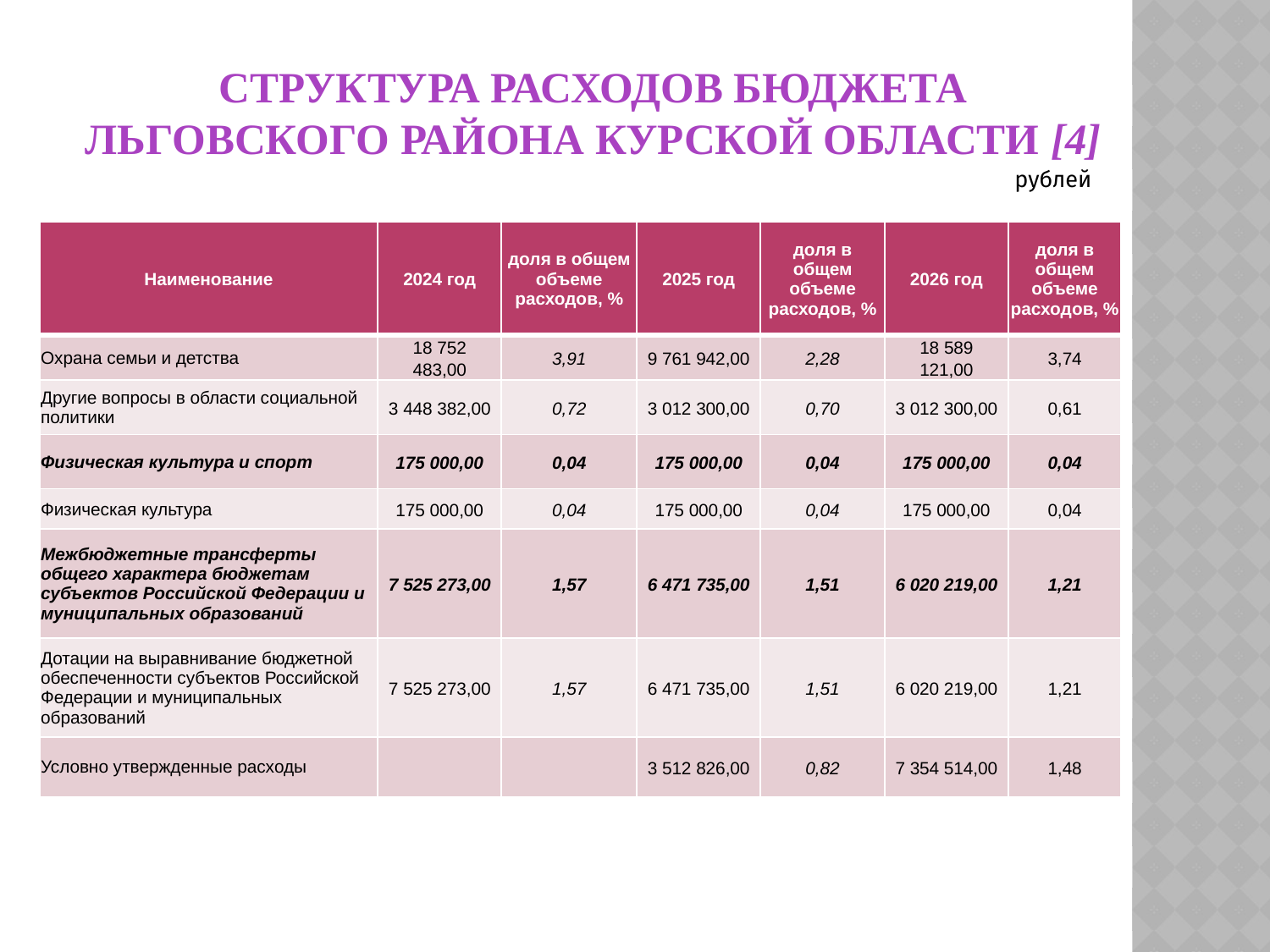

# СТРУКТУРА РАСХОДОВ БЮДЖЕТА ЛЬГОВСКОГО РАЙОНА КУРСКОЙ ОБЛАСТИ [4]
рублей
| Наименование | 2024 год | доля в общем объеме расходов, % | 2025 год | доля в общем объеме расходов, % | 2026 год | доля в общем объеме расходов, % |
| --- | --- | --- | --- | --- | --- | --- |
| Охрана семьи и детства | 18 752 483,00 | 3,91 | 9 761 942,00 | 2,28 | 18 589 121,00 | 3,74 |
| Другие вопросы в области социальной политики | 3 448 382,00 | 0,72 | 3 012 300,00 | 0,70 | 3 012 300,00 | 0,61 |
| Физическая культура и спорт | 175 000,00 | 0,04 | 175 000,00 | 0,04 | 175 000,00 | 0,04 |
| Физическая культура | 175 000,00 | 0,04 | 175 000,00 | 0,04 | 175 000,00 | 0,04 |
| Межбюджетные трансферты общего характера бюджетам субъектов Российской Федерации и муниципальных образований | 7 525 273,00 | 1,57 | 6 471 735,00 | 1,51 | 6 020 219,00 | 1,21 |
| Дотации на выравнивание бюджетной обеспеченности субъектов Российской Федерации и муниципальных образований | 7 525 273,00 | 1,57 | 6 471 735,00 | 1,51 | 6 020 219,00 | 1,21 |
| Условно утвержденные расходы |  |  | 3 512 826,00 | 0,82 | 7 354 514,00 | 1,48 |